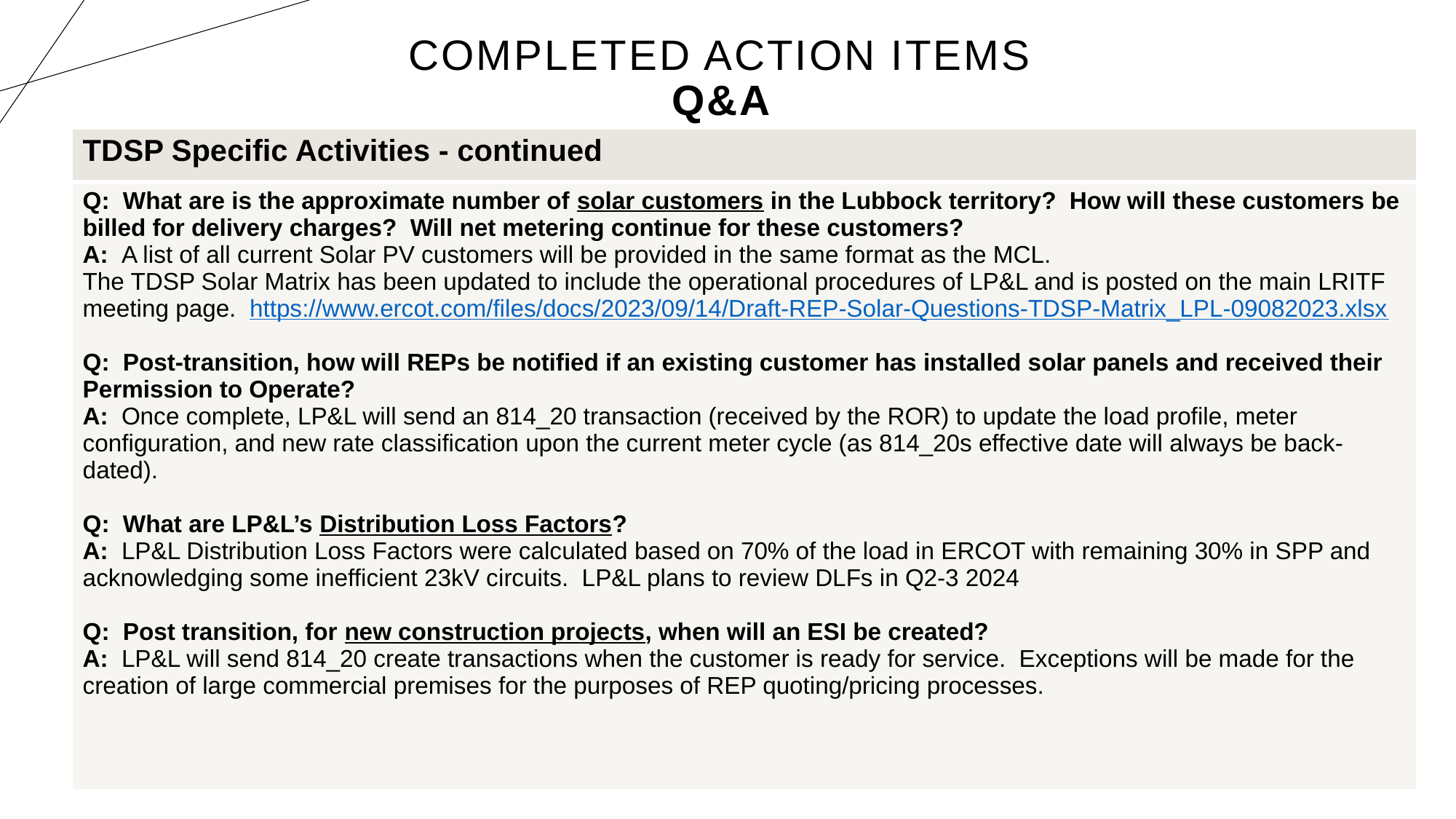

# Completed Action Items Q&A
| TDSP Specific Activities - continued |
| --- |
| Q: What are is the approximate number of solar customers in the Lubbock territory? How will these customers be billed for delivery charges? Will net metering continue for these customers? A: A list of all current Solar PV customers will be provided in the same format as the MCL. The TDSP Solar Matrix has been updated to include the operational procedures of LP&L and is posted on the main LRITF meeting page. https://www.ercot.com/files/docs/2023/09/14/Draft-REP-Solar-Questions-TDSP-Matrix\_LPL-09082023.xlsx Q: Post-transition, how will REPs be notified if an existing customer has installed solar panels and received their Permission to Operate? A: Once complete, LP&L will send an 814\_20 transaction (received by the ROR) to update the load profile, meter configuration, and new rate classification upon the current meter cycle (as 814\_20s effective date will always be back-dated). Q: What are LP&L’s Distribution Loss Factors? A: LP&L Distribution Loss Factors were calculated based on 70% of the load in ERCOT with remaining 30% in SPP and acknowledging some inefficient 23kV circuits. LP&L plans to review DLFs in Q2-3 2024 Q: Post transition, for new construction projects, when will an ESI be created? A: LP&L will send 814\_20 create transactions when the customer is ready for service. Exceptions will be made for the creation of large commercial premises for the purposes of REP quoting/pricing processes. |